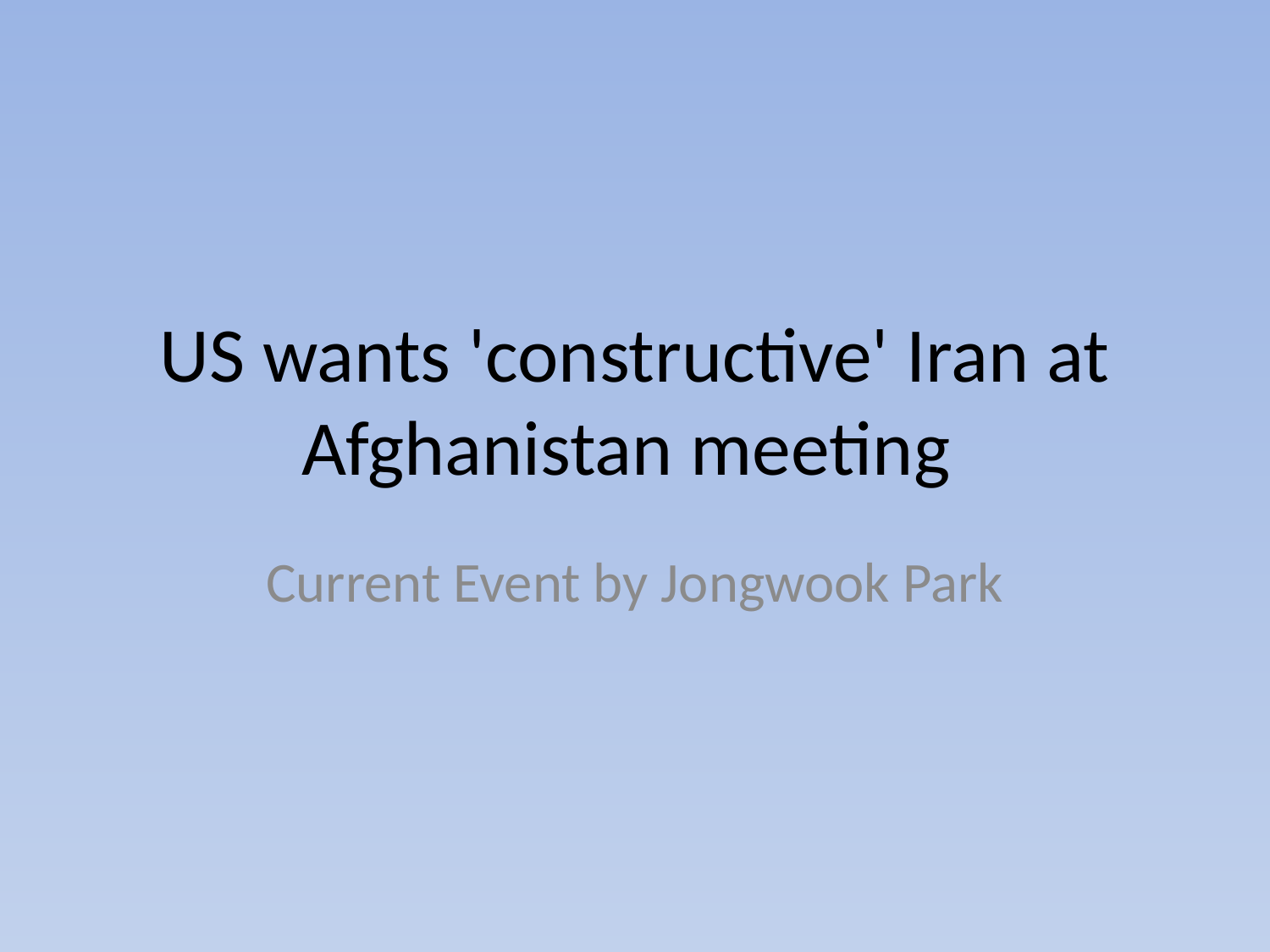

# US wants 'constructive' Iran at Afghanistan meeting
Current Event by Jongwook Park